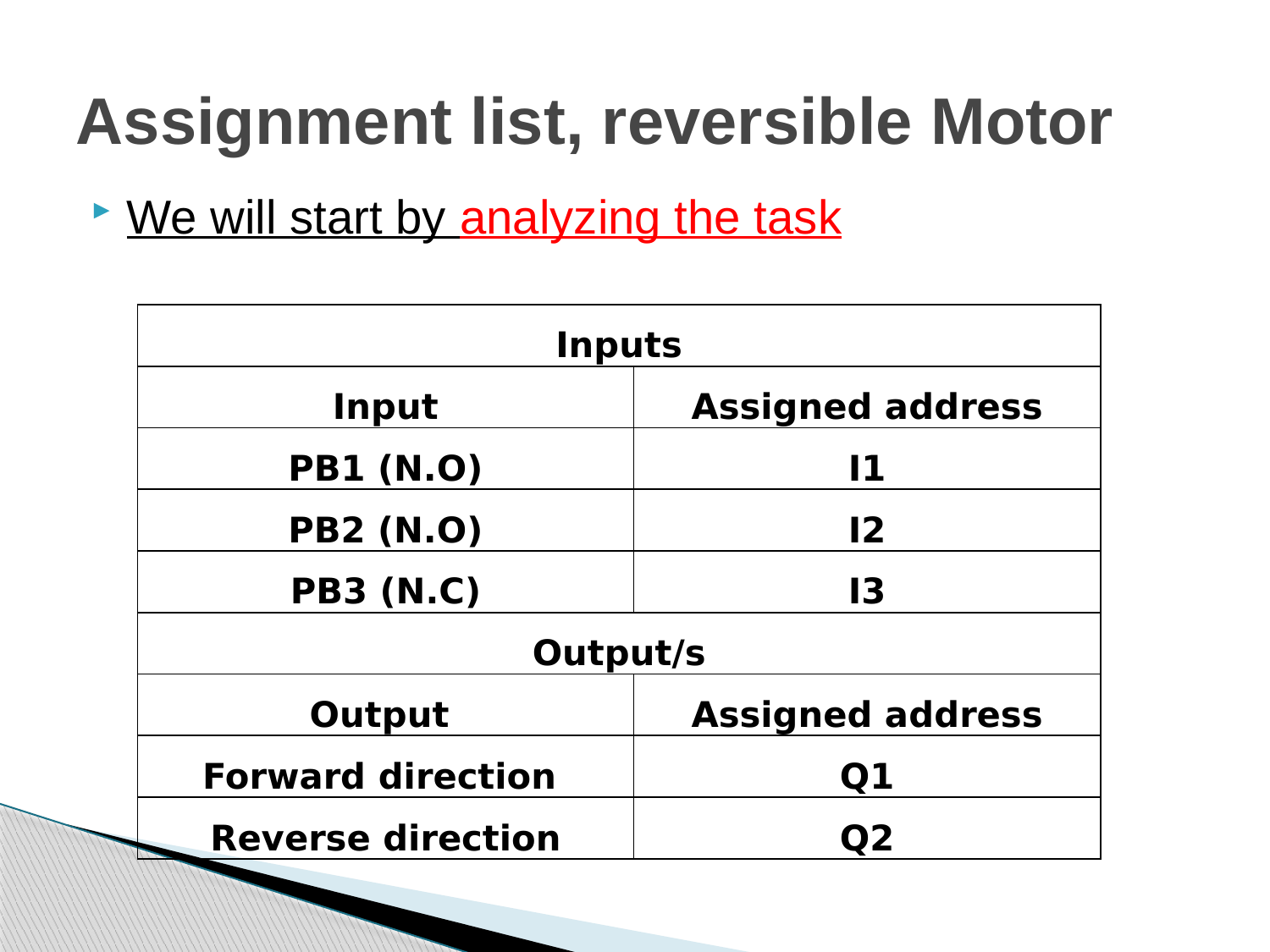

# Assignment list, reversible Motor
We will start by analyzing the task
| Inputs |  |
| --- | --- |
| Input | Assigned address |
| PB1 (N.O) | I1 |
| PB2 (N.O) | I2 |
| PB3 (N.C) | I3 |
| Output/s |  |
| Output | Assigned address |
| Forward direction | Q1 |
| Reverse direction | Q2 |